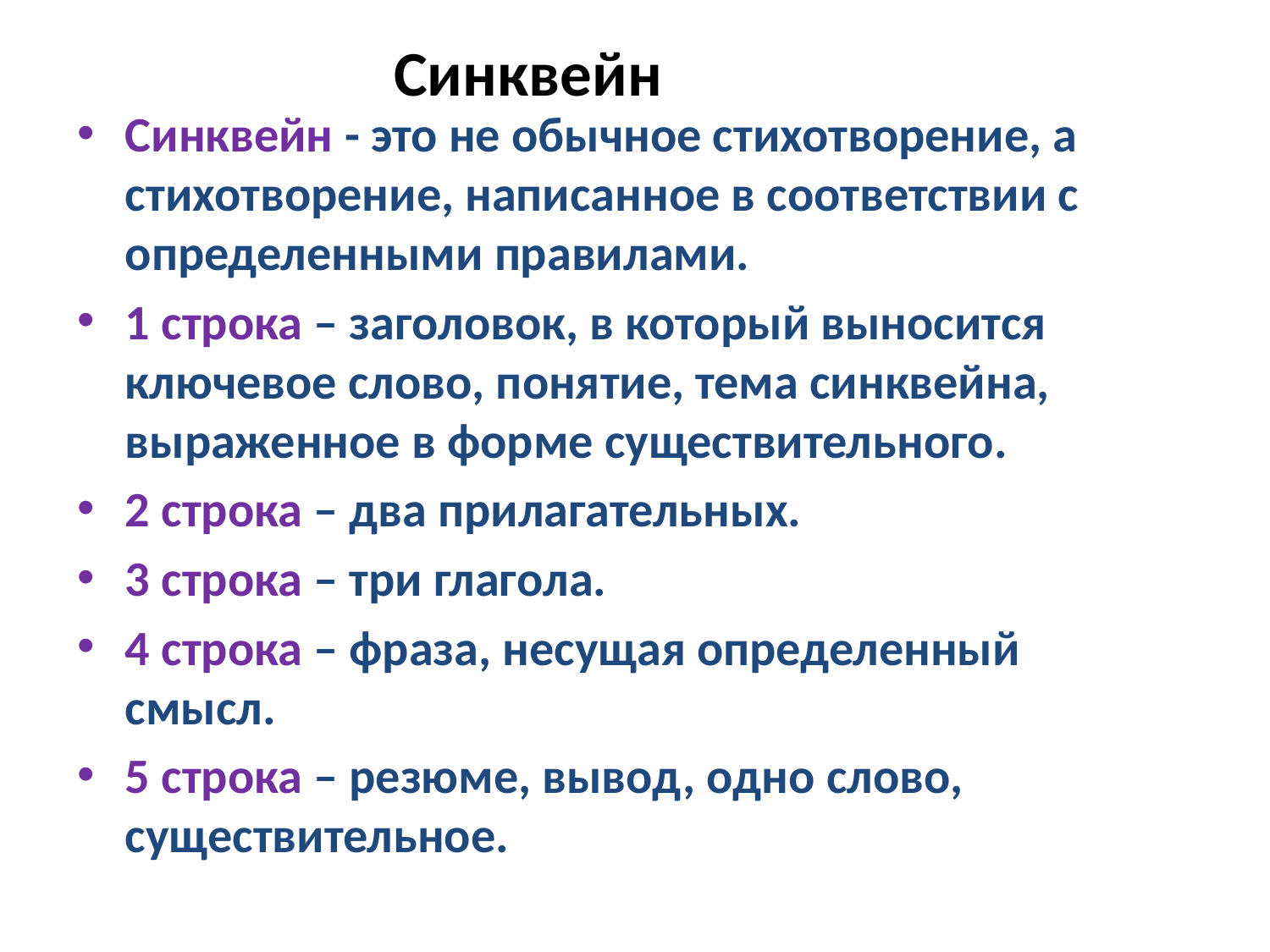

# Синквейн
Синквейн - это не обычное стихотворение, а стихотворение, написанное в соответствии с определенными правилами.
1 строка – заголовок, в который выносится ключевое слово, понятие, тема синквейна, выраженное в форме существительного.
2 строка – два прилагательных.
3 строка – три глагола.
4 строка – фраза, несущая определенный смысл.
5 строка – резюме, вывод, одно слово, существительное.